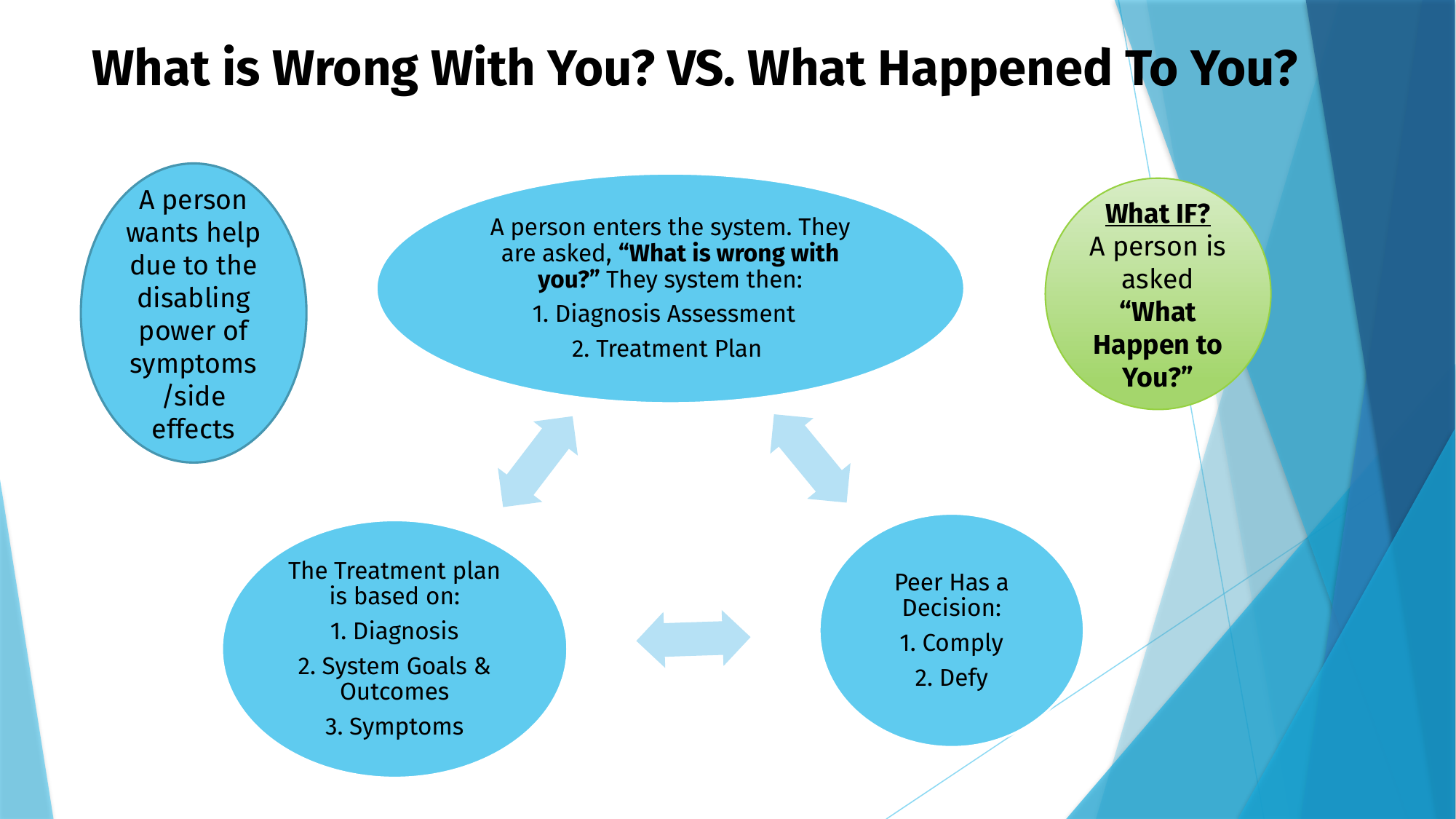

# What is Wrong With You? VS. What Happened To You?
A person enters the system. They are asked, “What is wrong with you?” They system then:
1. Diagnosis Assessment
2. Treatment Plan

Peer Has a Decision:
1. Comply
2. Defy

The Treatment plan is based on:
1. Diagnosis
2. System Goals & Outcomes
3. Symptoms

A person wants help due to the disabling power of symptoms/side effects
What IF?
A person is asked “What Happen to You?”